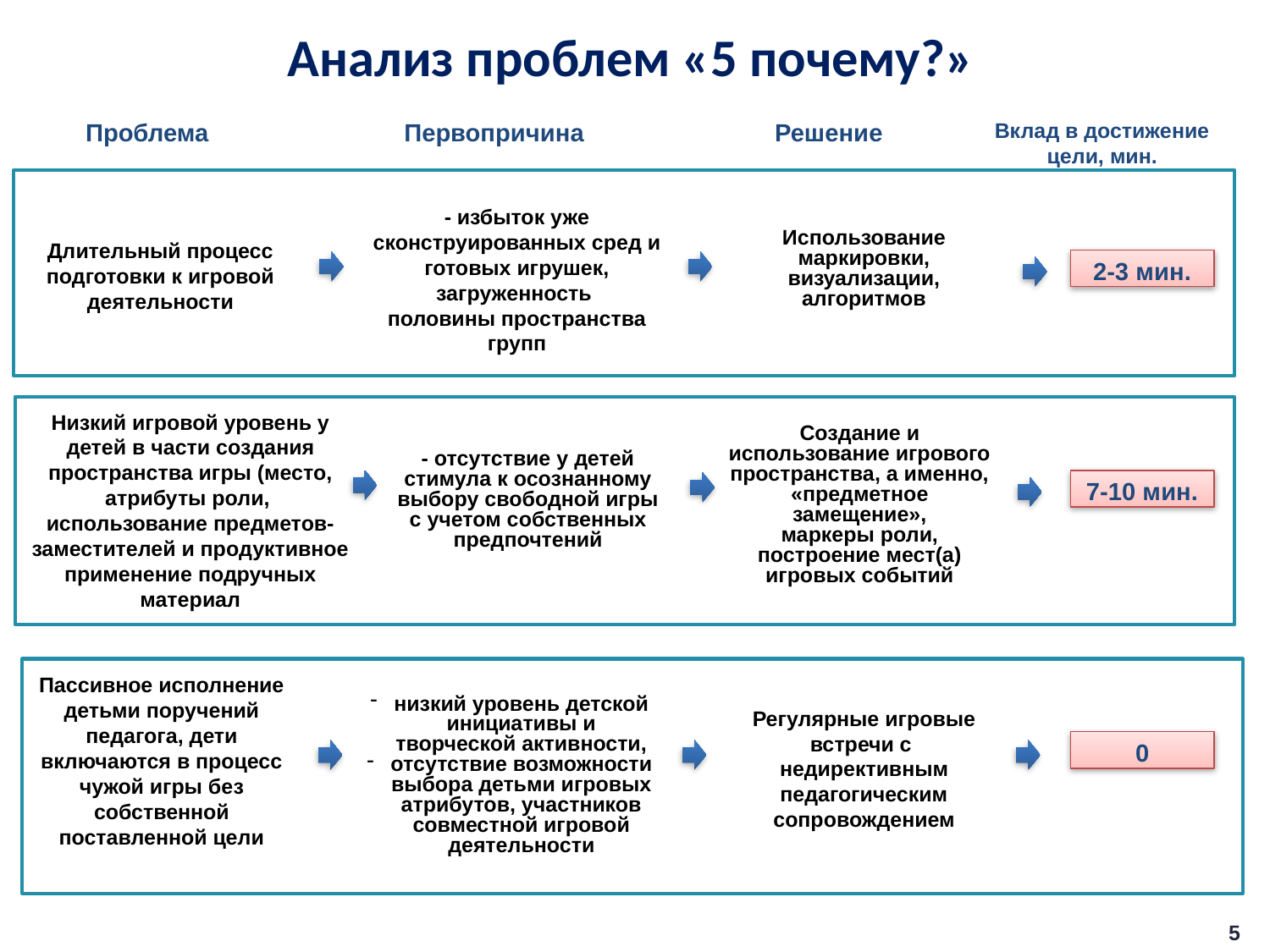

Анализ проблем «5 почему?»
Проблема
Первопричина
Решение
Вклад в достижение цели, мин.

- избыток уже сконструированных сред и готовых игрушек, загруженность
половины пространства групп
Использование маркировки, визуализации, алгоритмов
Длительный процесс подготовки к игровой деятельности
2-3 мин.

Низкий игровой уровень у детей в части создания пространства игры (место, атрибуты роли,
использование предметов-заместителей и продуктивное применение подручных материал

Создание и использование игрового пространства, а именно, «предметное замещение»,
маркеры роли, построение мест(а) игровых событий
- отсутствие у детей стимула к осознанному выбору свободной игры с учетом собственных предпочтений

7-10 мин.

Пассивное исполнение детьми поручений педагога, дети включаются в процесс чужой игры без собственной поставленной цели

низкий уровень детской инициативы и творческой активности,
отсутствие возможности выбора детьми игровых атрибутов, участников совместной игровой деятельности
Регулярные игровые встречи с
недирективным педагогическим сопровождением
0

5